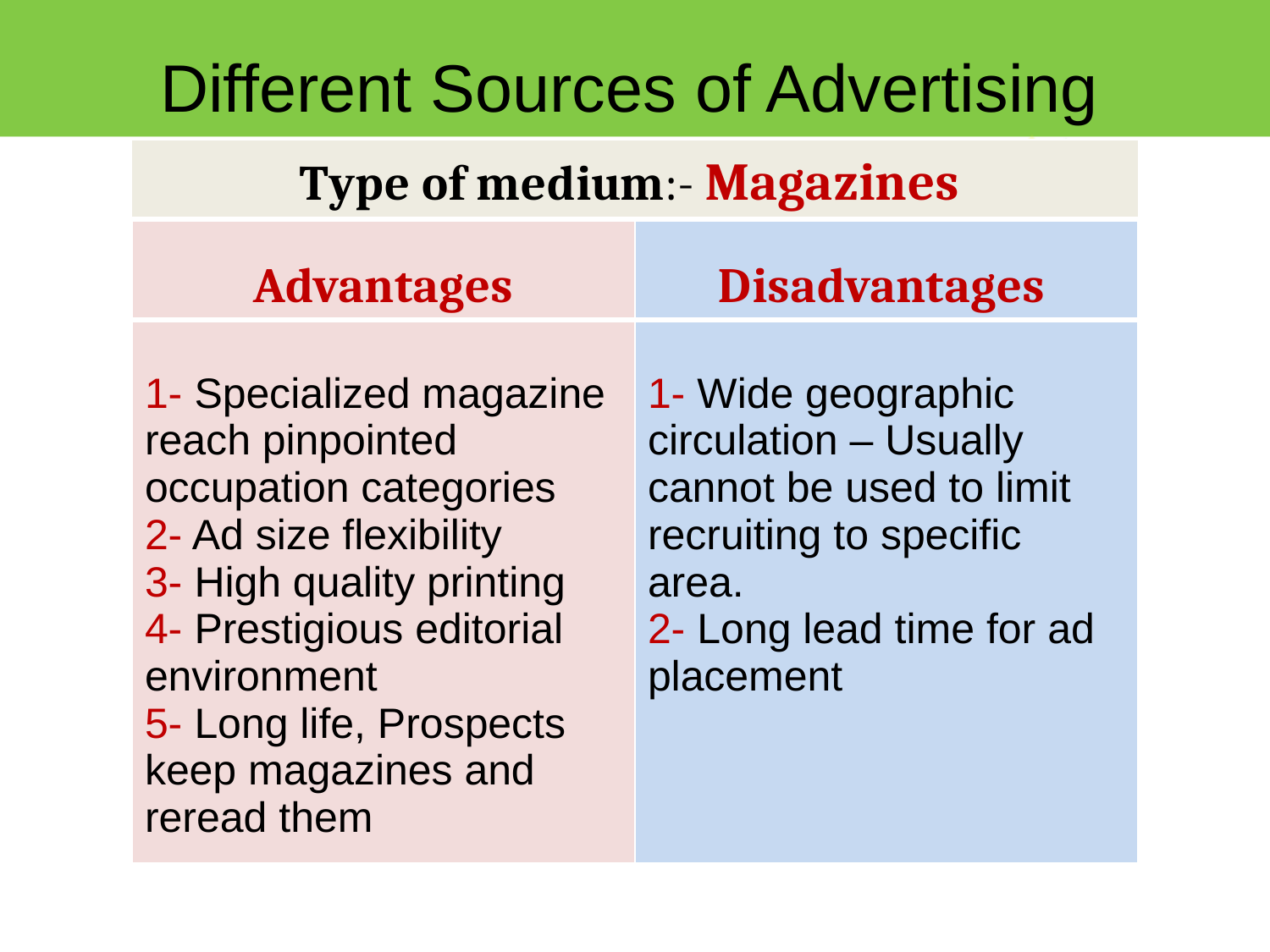

Different Sources of Advertising

Type of medium:- Magazines
| Advantages | Disadvantages |
| --- | --- |
| 1- Specialized magazine reach pinpointed occupation categories 2- Ad size flexibility 3- High quality printing 4- Prestigious editorial environment 5- Long life, Prospects keep magazines and reread them | 1- Wide geographic circulation – Usually cannot be used to limit recruiting to specific area. 2- Long lead time for ad placement |
| --- | --- |